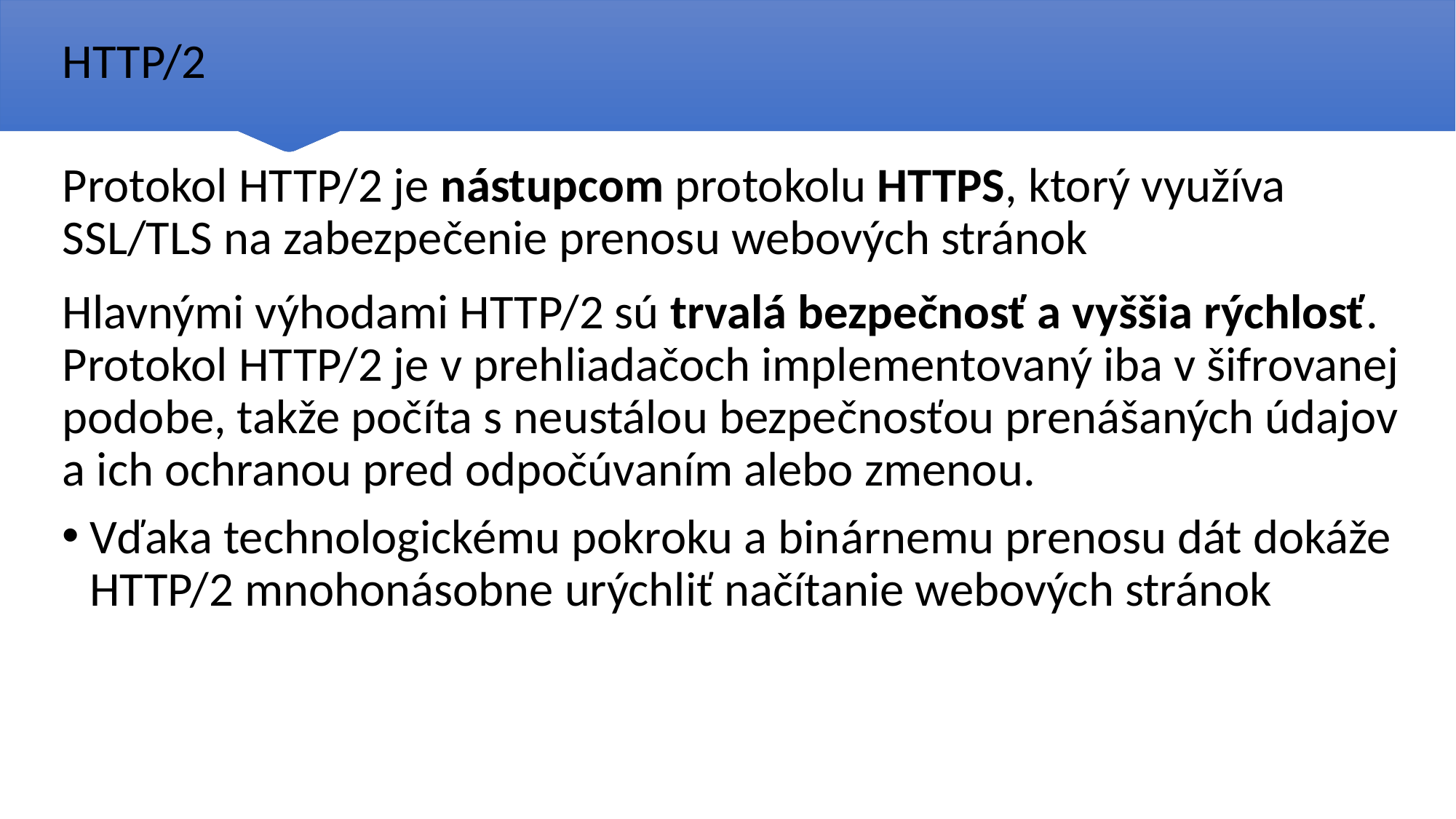

# HTTP/2
Protokol HTTP/2 je nástupcom protokolu HTTPS, ktorý využíva SSL/TLS na zabezpečenie prenosu webových stránok
Hlavnými výhodami HTTP/2 sú trvalá bezpečnosť a vyššia rýchlosť. Protokol HTTP/2 je v prehliadačoch implementovaný iba v šifrovanej podobe, takže počíta s neustálou bezpečnosťou prenášaných údajov a ich ochranou pred odpočúvaním alebo zmenou.
Vďaka technologickému pokroku a binárnemu prenosu dát dokáže HTTP/2 mnohonásobne urýchliť načítanie webových stránok